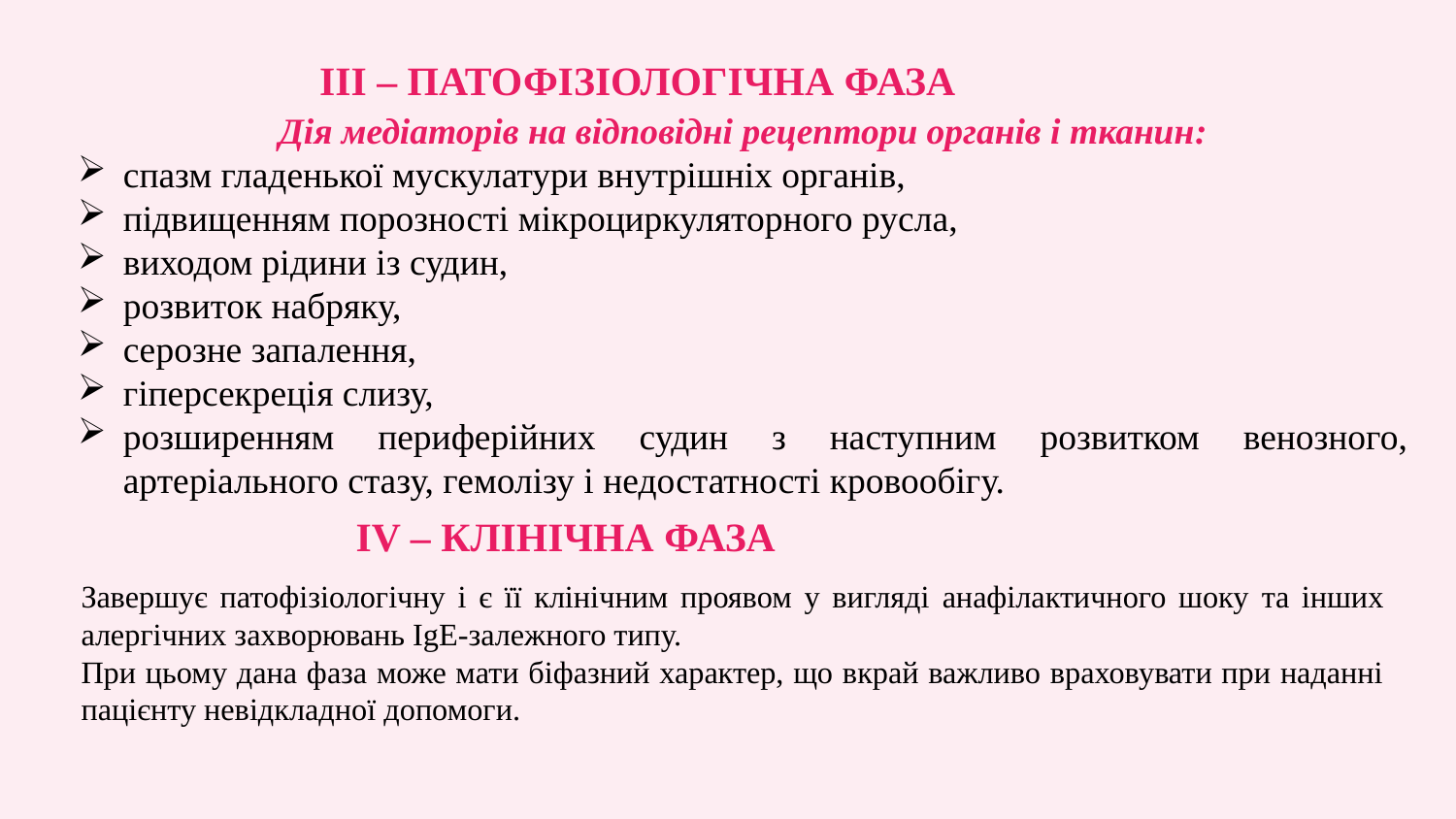

ІІІ – ПАТОФІЗІОЛОГІЧНА ФАЗА
Дія медіаторів на відповідні рецептори органів і тканин:
спазм гладенької мускулатури внутрішніх органів,
підвищенням порозності мікроциркуляторного русла,
виходом рідини із судин,
розвиток набряку,
серозне запалення,
гіперсекреція слизу,
розширенням периферійних судин з наступним розвитком венозного, артеріального стазу, гемолізу і недостатності кровообігу.
IV – КЛІНІЧНА ФАЗА
Завершує патофізіологічну і є її клінічним проявом у вигляді анафілактичного шоку та інших алергічних захворювань IgE-залежного типу.
При цьому дана фаза може мати біфазний характер, що вкрай важливо враховувати при наданні пацієнту невідкладної допомоги.